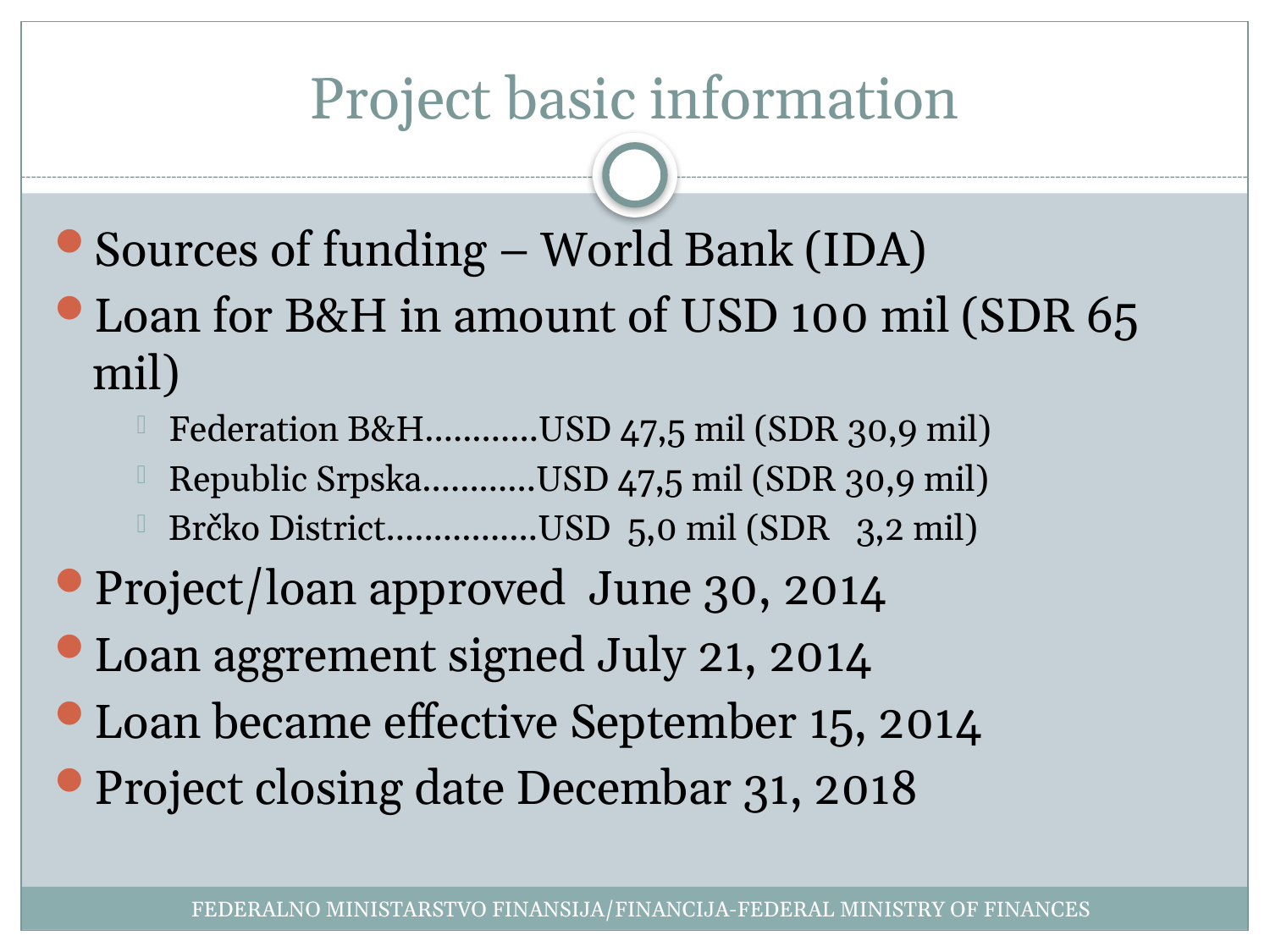

# Project basic information
Sources of funding – World Bank (IDA)
Loan for B&H in amount of USD 100 mil (SDR 65 mil)
Federation B&H............USD 47,5 mil (SDR 30,9 mil)
Republic Srpska............USD 47,5 mil (SDR 30,9 mil)
Brčko District................USD  5,0 mil (SDR   3,2 mil)
Project/loan approved  June 30, 2014
Loan aggrement signed July 21, 2014
Loan became effective September 15, 2014
Project closing date Decembar 31, 2018

FEDERALNO MINISTARSTVO FINANSIJA/FINANCIJA-FEDERAL MINISTRY OF FINANCES